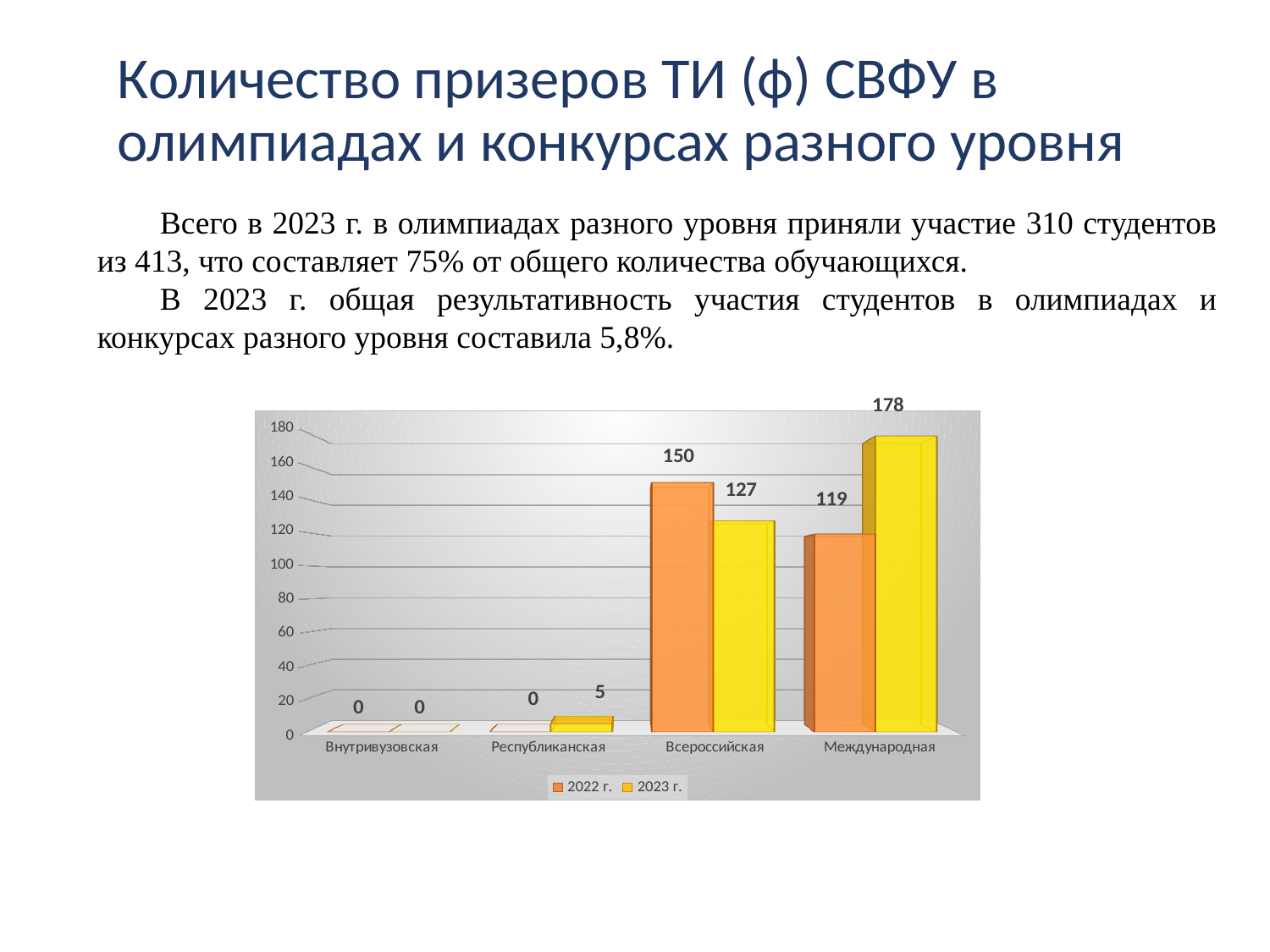

# Количество призеров ТИ (ф) СВФУ в олимпиадах и конкурсах разного уровня
Всего в 2023 г. в олимпиадах разного уровня приняли участие 310 студентов из 413, что составляет 75% от общего количества обучающихся.
В 2023 г. общая результативность участия студентов в олимпиадах и конкурсах разного уровня составила 5,8%.

[unsupported chart]